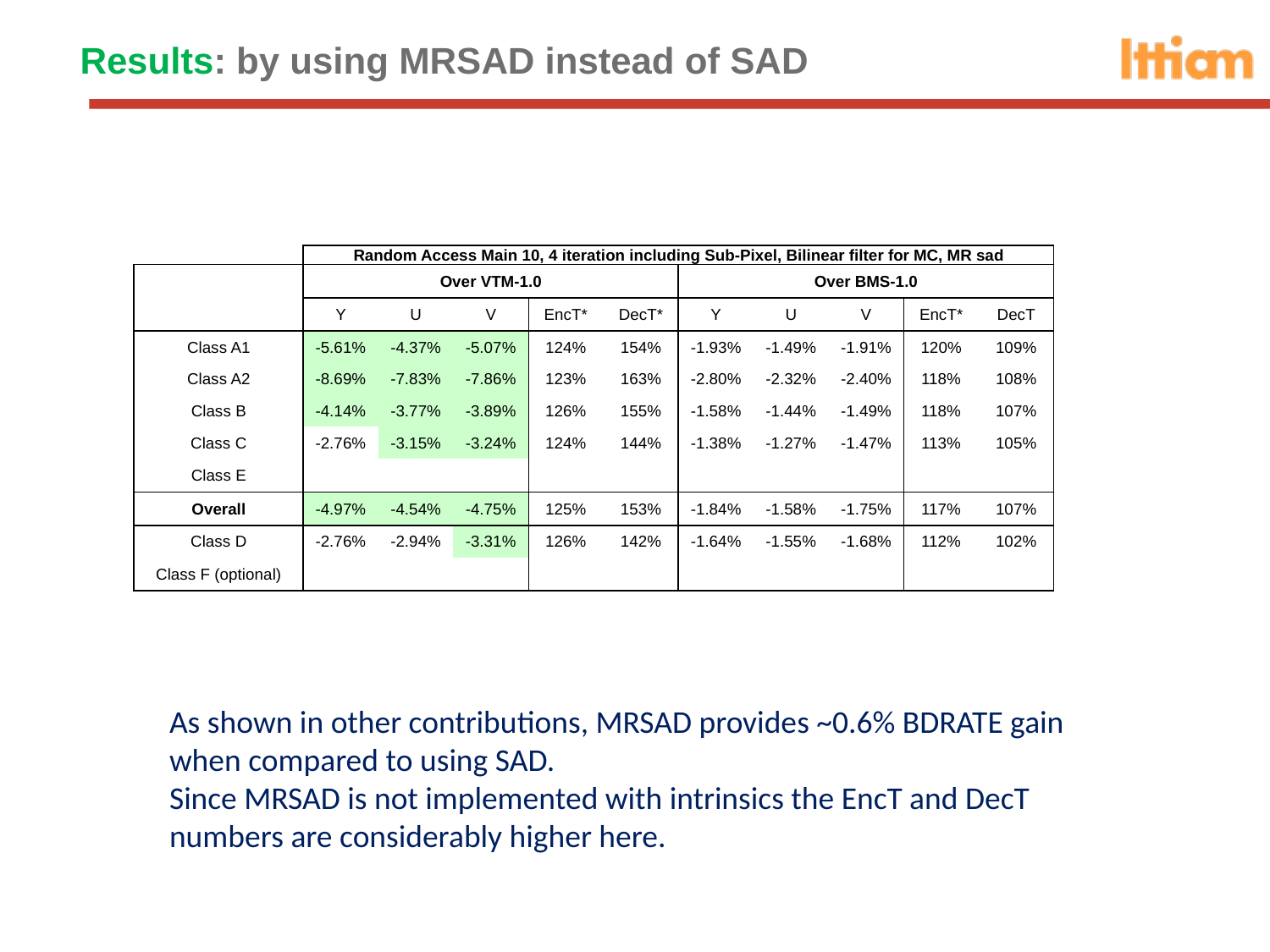

# Results: by using MRSAD instead of SAD
|  | Random Access Main 10, 4 iteration including Sub-Pixel, Bilinear filter for MC, MR sad |  |  |  |  |  |  |  |  |  |
| --- | --- | --- | --- | --- | --- | --- | --- | --- | --- | --- |
|  | Over VTM-1.0 |  |  |  |  | Over BMS-1.0 |  |  |  |  |
|  | Y | U | V | EncT\* | DecT\* | Y | U | V | EncT\* | DecT |
| Class A1 | -5.61% | -4.37% | -5.07% | 124% | 154% | -1.93% | -1.49% | -1.91% | 120% | 109% |
| Class A2 | -8.69% | -7.83% | -7.86% | 123% | 163% | -2.80% | -2.32% | -2.40% | 118% | 108% |
| Class B | -4.14% | -3.77% | -3.89% | 126% | 155% | -1.58% | -1.44% | -1.49% | 118% | 107% |
| Class C | -2.76% | -3.15% | -3.24% | 124% | 144% | -1.38% | -1.27% | -1.47% | 113% | 105% |
| Class E |  |  |  |  |  |  |  |  |  |  |
| Overall | -4.97% | -4.54% | -4.75% | 125% | 153% | -1.84% | -1.58% | -1.75% | 117% | 107% |
| Class D | -2.76% | -2.94% | -3.31% | 126% | 142% | -1.64% | -1.55% | -1.68% | 112% | 102% |
| Class F (optional) |  |  |  |  |  |  |  |  |  |  |
As shown in other contributions, MRSAD provides ~0.6% BDRATE gain when compared to using SAD.
Since MRSAD is not implemented with intrinsics the EncT and DecT numbers are considerably higher here.